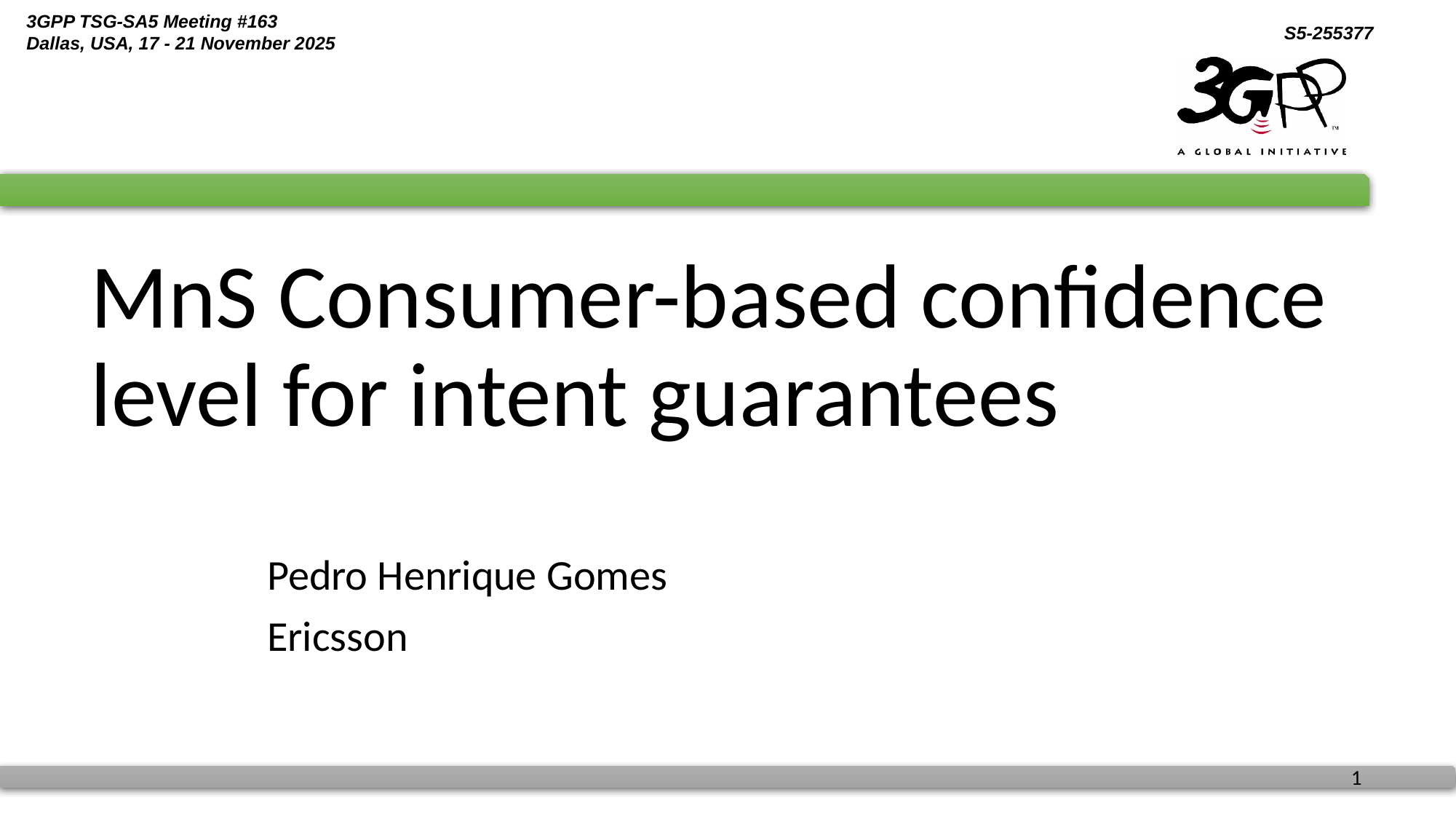

# MnS Consumer-based confidence level for intent guarantees
Pedro Henrique Gomes
Ericsson